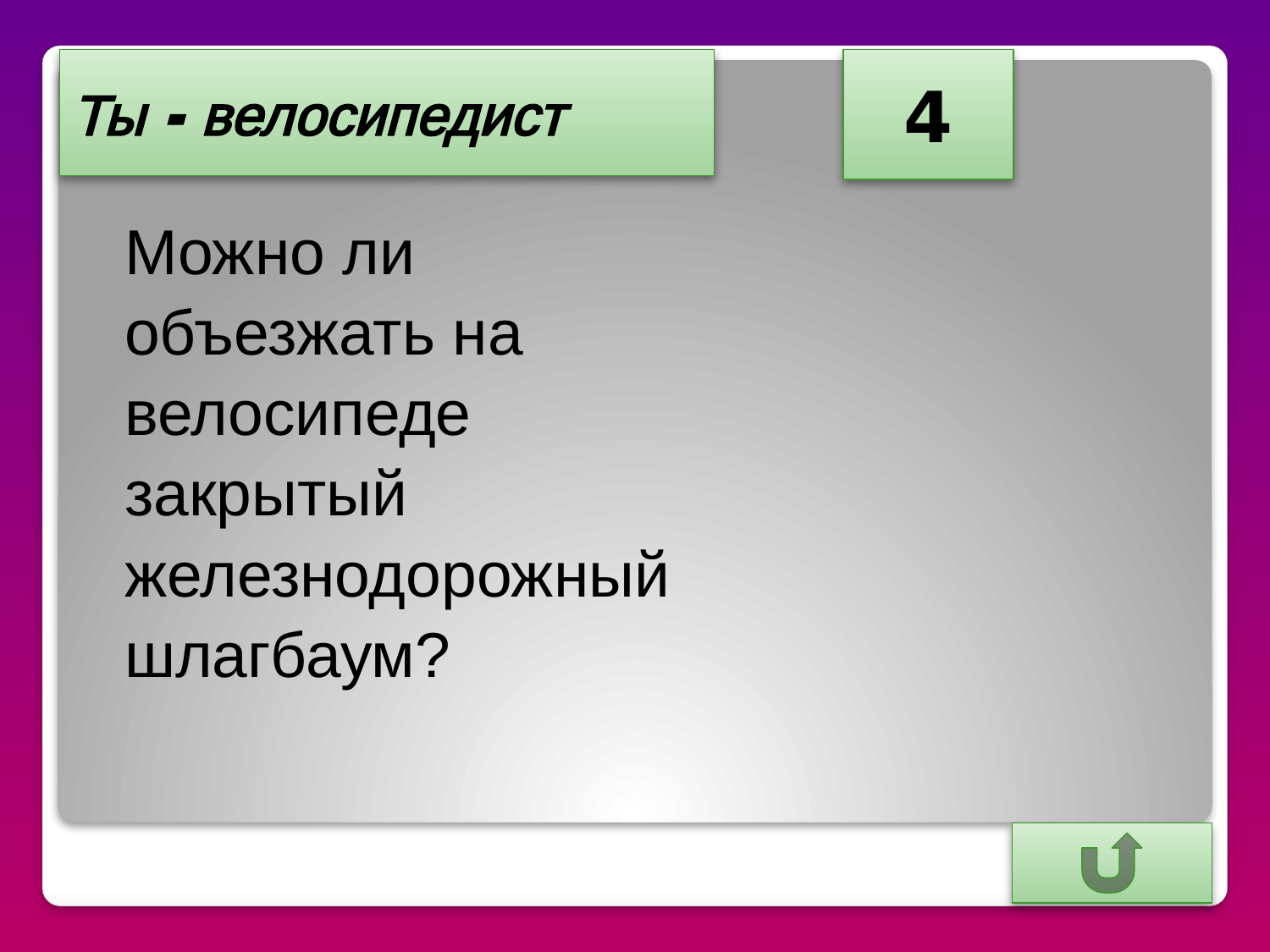

Ты - велосипедист
4
Можно ли
объезжать на
велосипеде
закрытый
железнодорожный
шлагбаум?